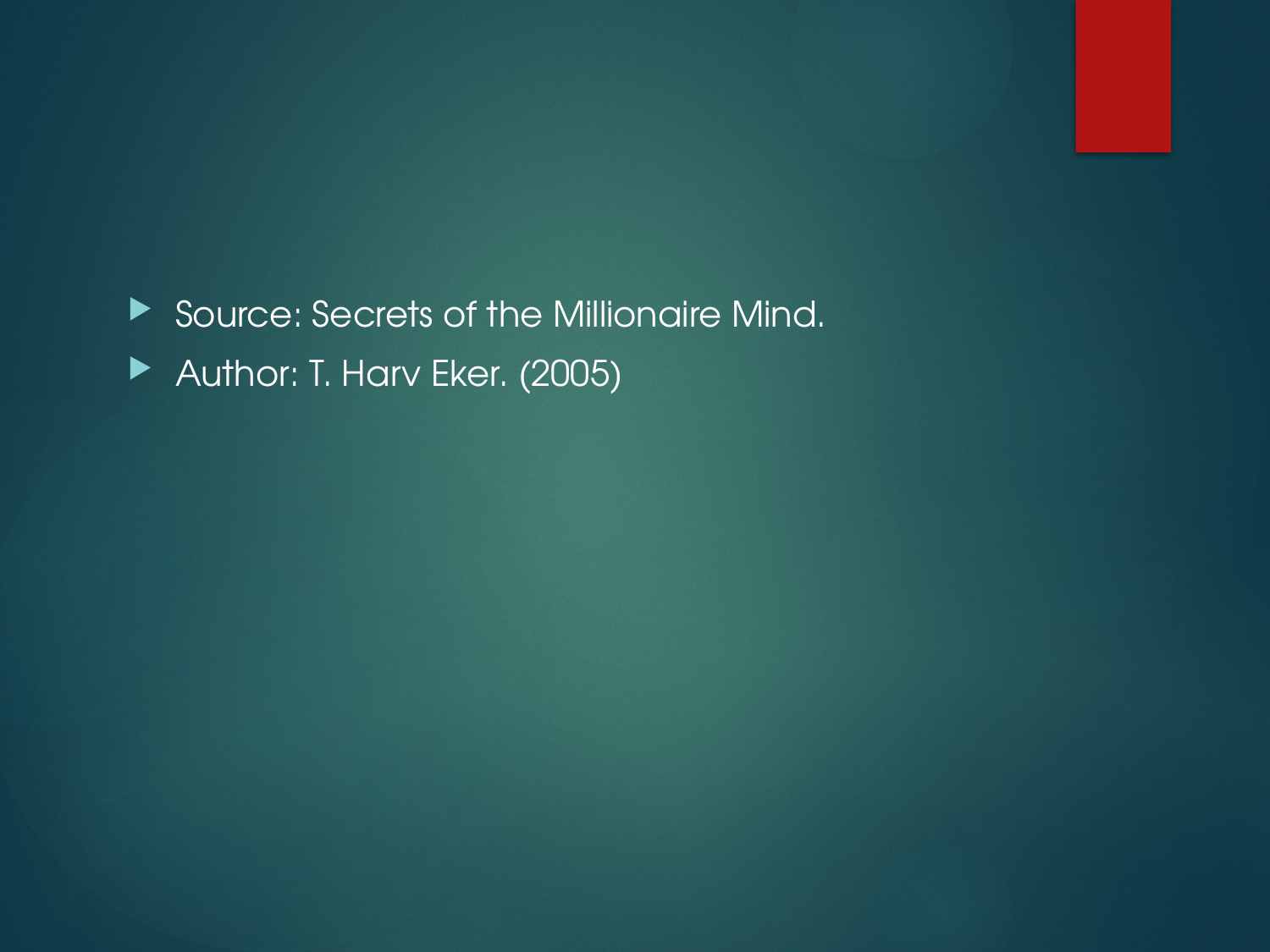

#
Source: Secrets of the Millionaire Mind.
Author: T. Harv Eker. (2005)